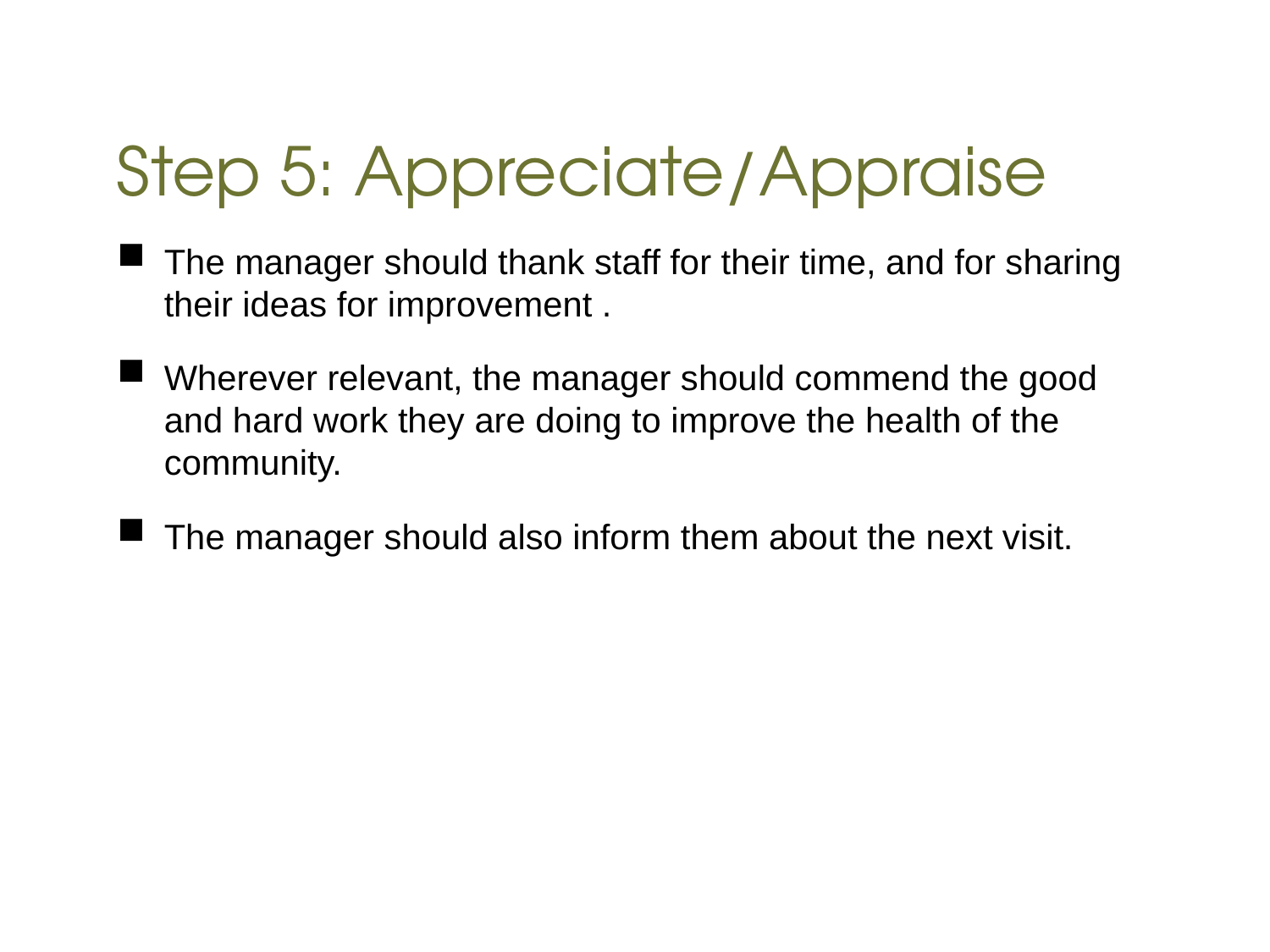

# Step 5: Appreciate/Appraise
The manager should thank staff for their time, and for sharing their ideas for improvement .
Wherever relevant, the manager should commend the good and hard work they are doing to improve the health of the community.
The manager should also inform them about the next visit.